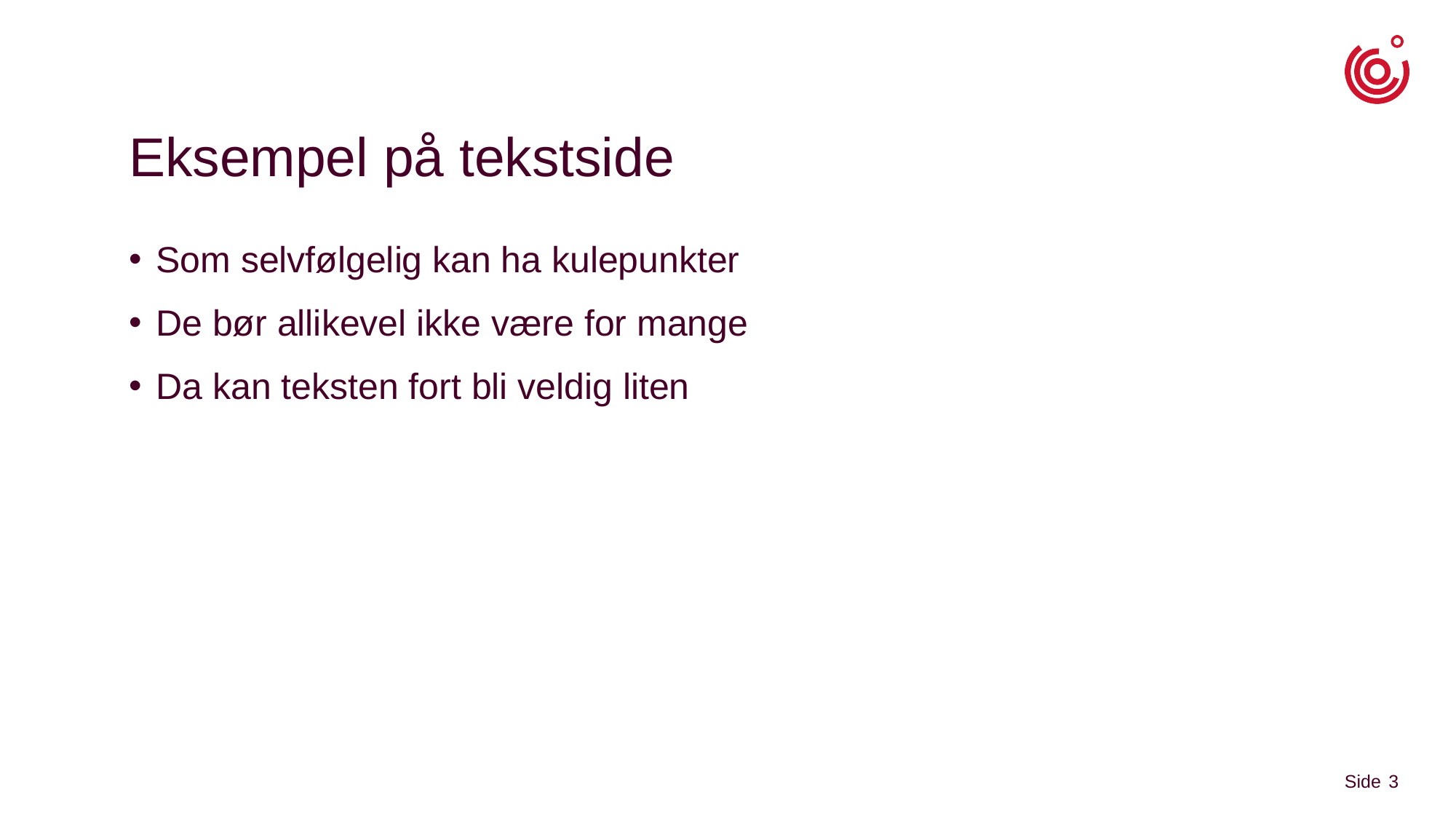

# Eksempel på tekstside
Som selvfølgelig kan ha kulepunkter
De bør allikevel ikke være for mange
Da kan teksten fort bli veldig liten
3